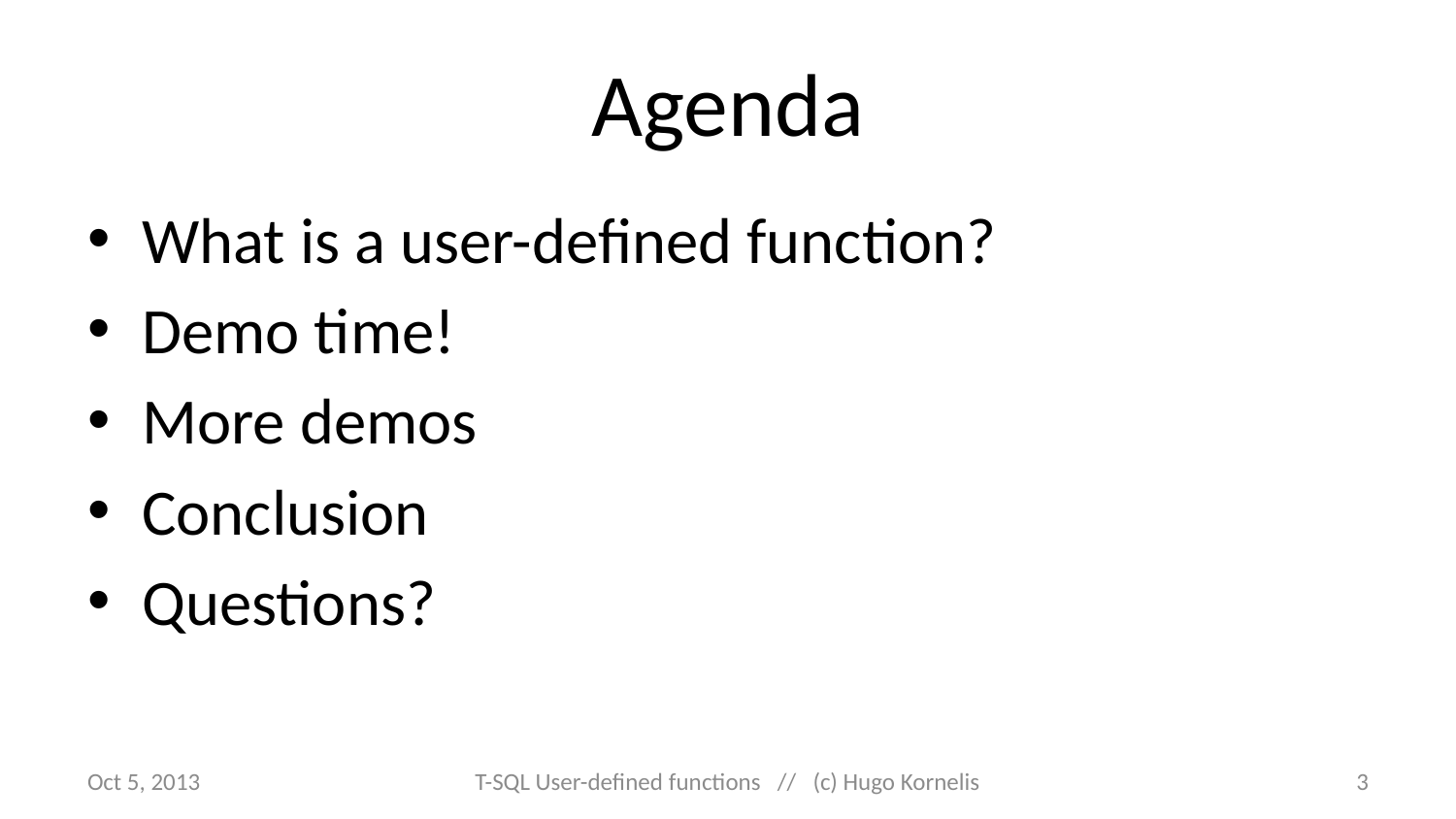

# Agenda
What is a user-defined function?
Demo time!
More demos
Conclusion
Questions?
Oct 5, 2013
T-SQL User-defined functions   //   (c) Hugo Kornelis
3